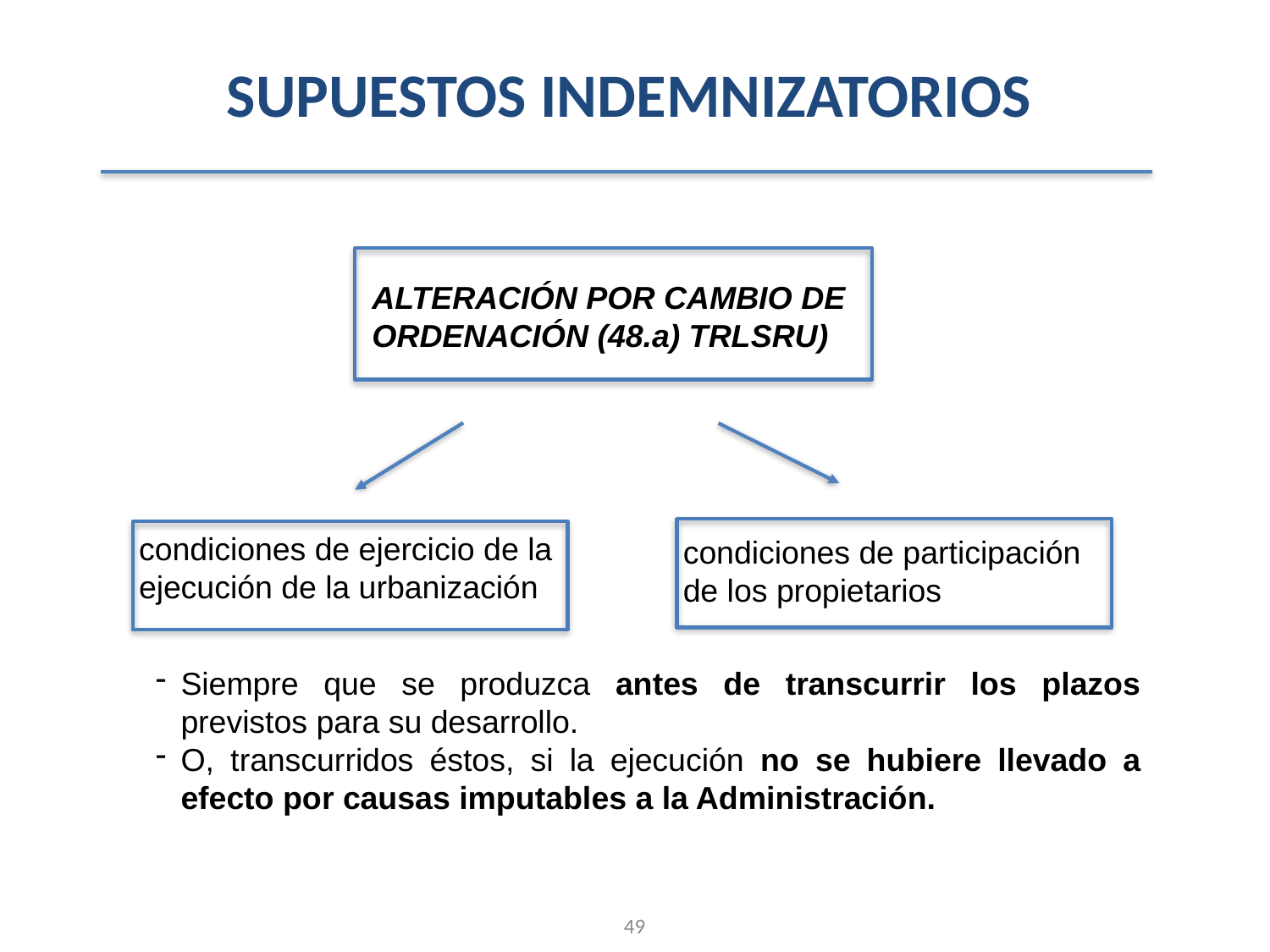

SUPUESTOS INDEMNIZATORIOS

ALTERACIÓN POR CAMBIO DE ORDENACIÓN (48.a) TRLSRU)

condiciones de ejercicio de la ejecución de la urbanización
condiciones de participación de los propietarios
Siempre que se produzca antes de transcurrir los plazos previstos para su desarrollo.
O, transcurridos éstos, si la ejecución no se hubiere llevado a efecto por causas imputables a la Administración.
49